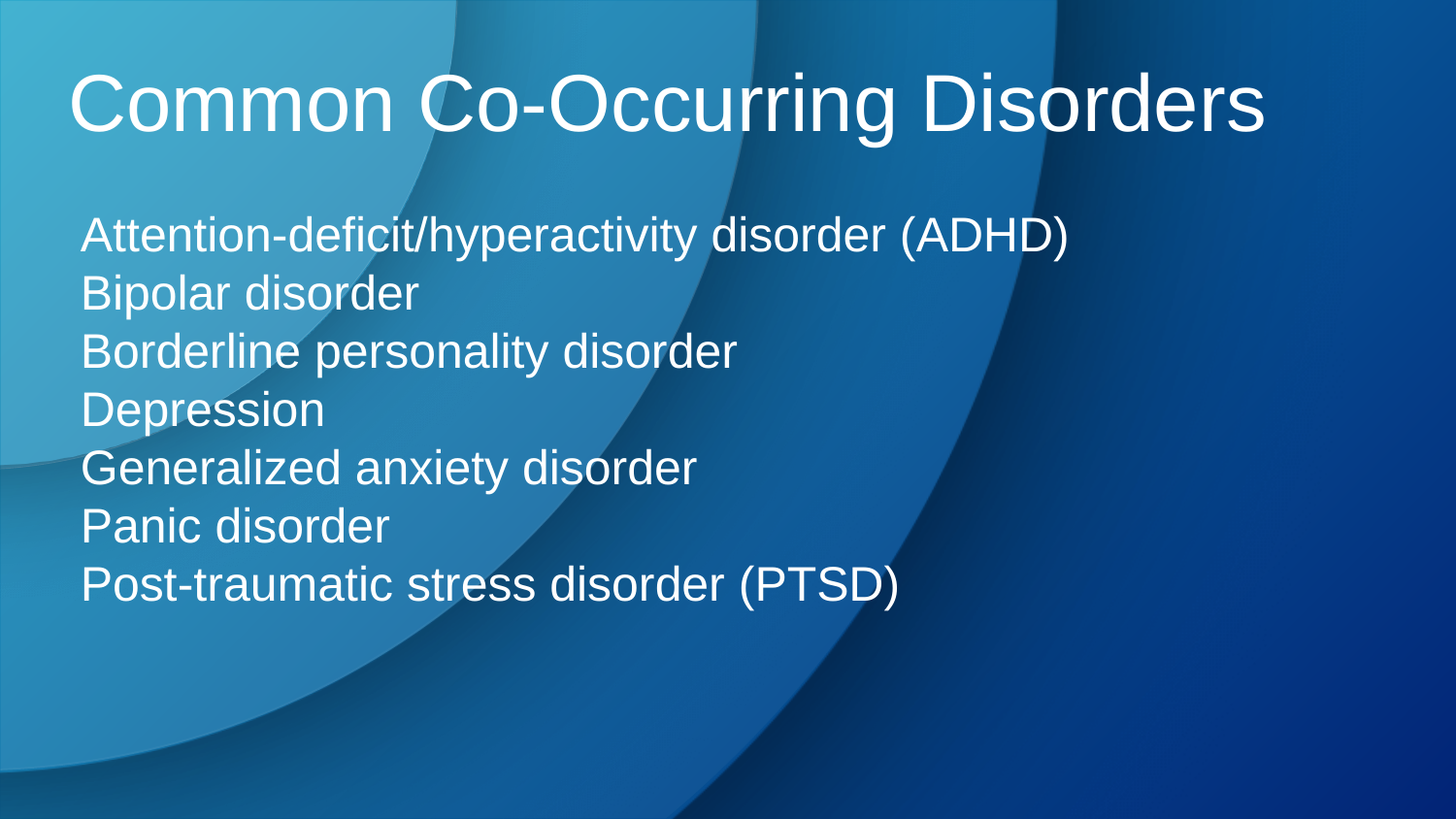

Common Co-Occurring Disorders
Attention-deficit/hyperactivity disorder (ADHD)
Bipolar disorder
Borderline personality disorder
Depression
Generalized anxiety disorder
Panic disorder
Post-traumatic stress disorder (PTSD)